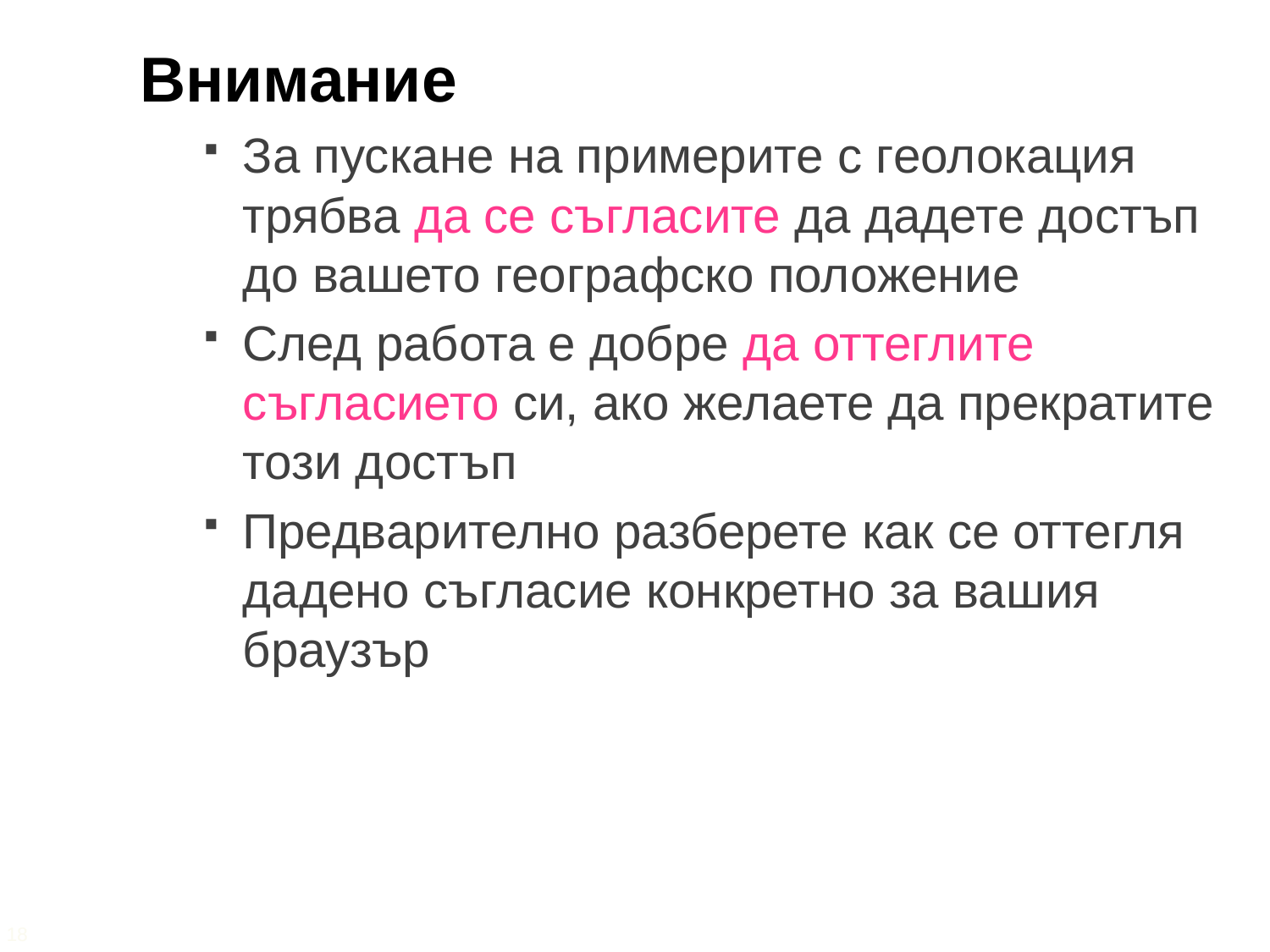

Внимание
За пускане на примерите с геолокация трябва да се съгласите да дадете достъп до вашето географско положение
След работа е добре да оттеглите съгласието си, ако желаете да прекратите този достъп
Предварително разберете как се оттегля дадено съгласие конкретно за вашия браузър